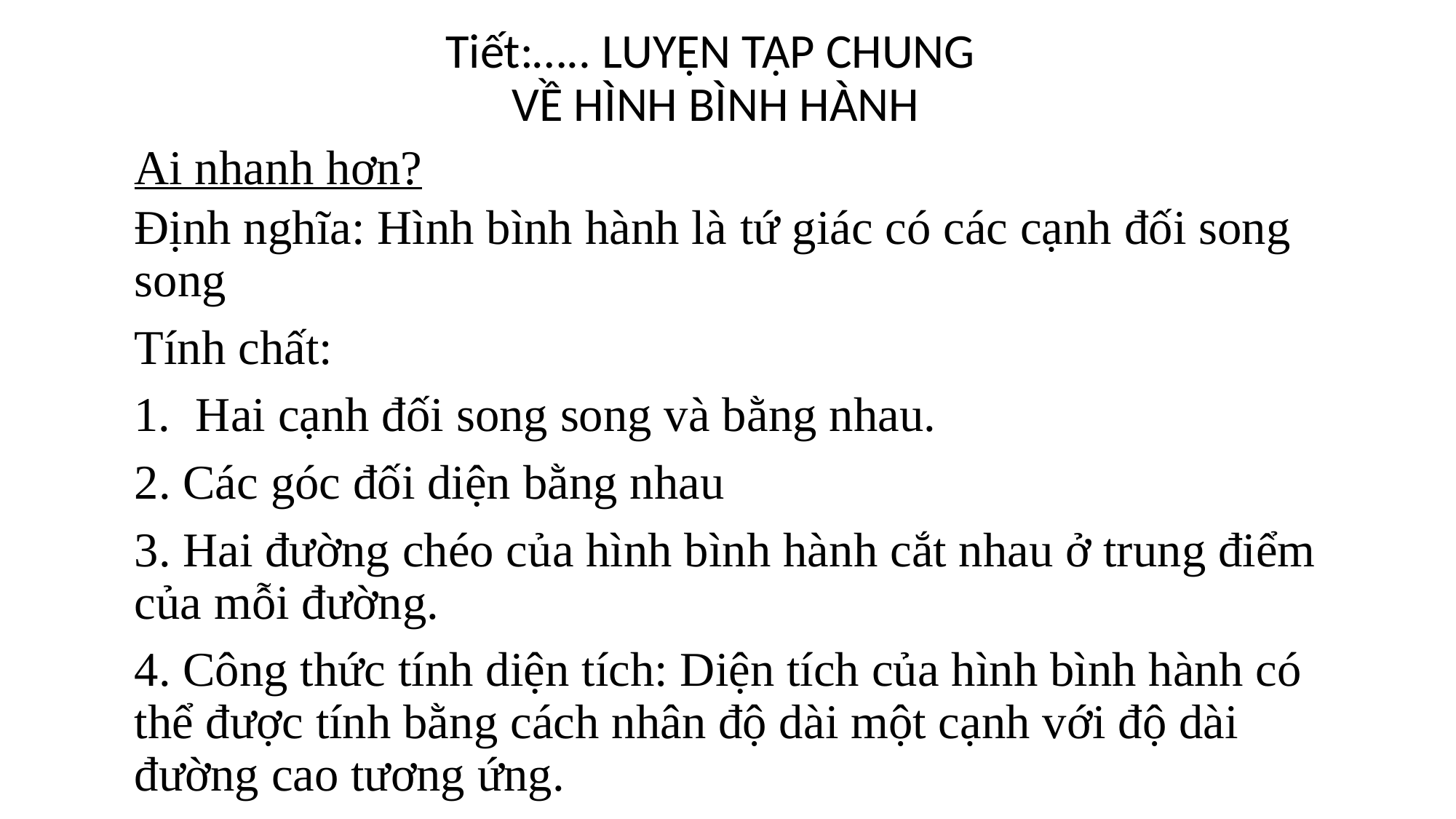

# Tiết:….. LUYỆN TẬP CHUNG VỀ HÌNH BÌNH HÀNH
Ai nhanh hơn?
Định nghĩa: Hình bình hành là tứ giác có các cạnh đối song song
Tính chất:
Hai cạnh đối song song và bằng nhau.
2. Các góc đối diện bằng nhau
3. Hai đường chéo của hình bình hành cắt nhau ở trung điểm của mỗi đường.
4. Công thức tính diện tích: Diện tích của hình bình hành có thể được tính bằng cách nhân độ dài một cạnh với độ dài đường cao tương ứng.